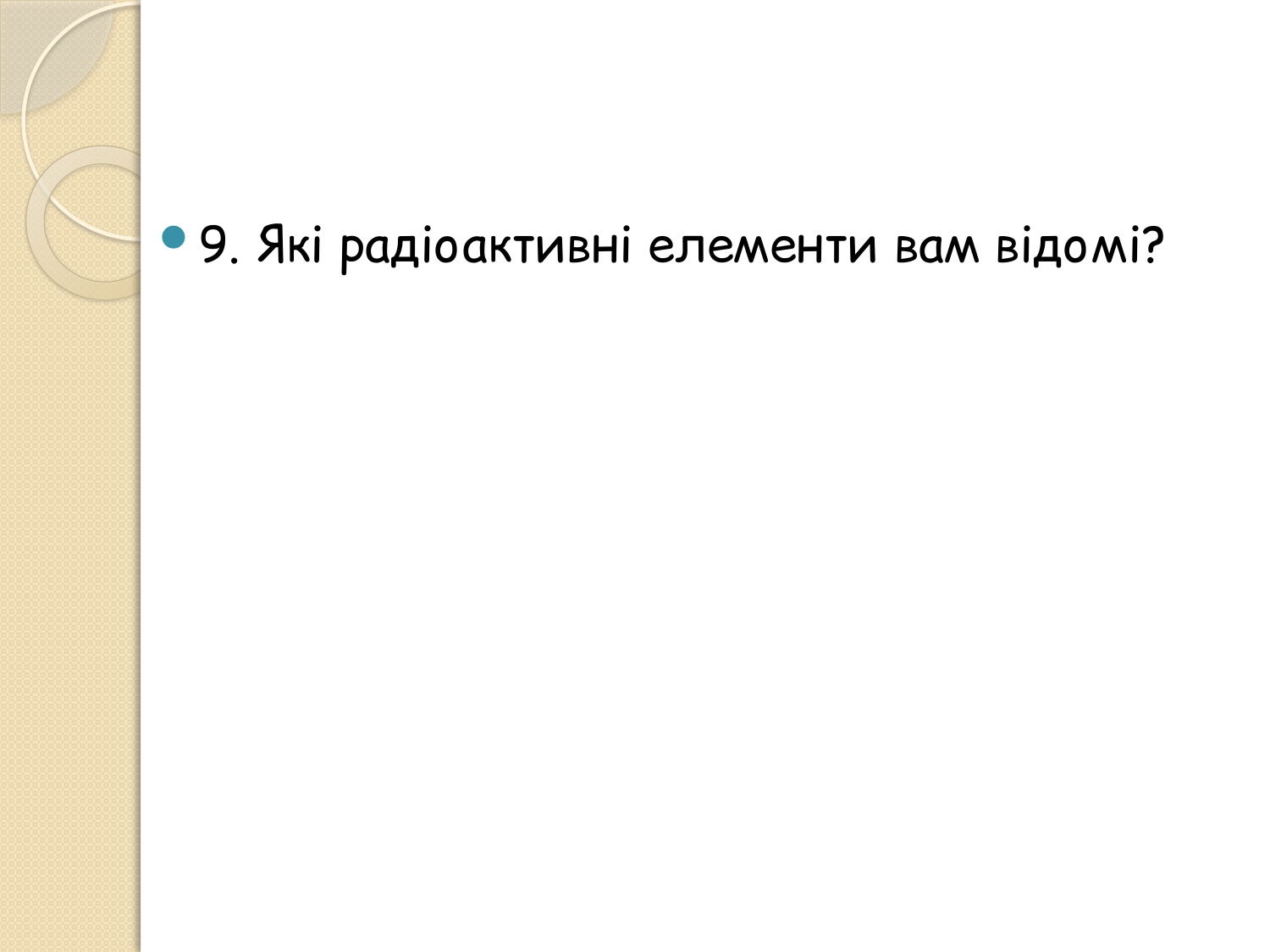

#
9. Які радіоактивні елементи вам відомі?